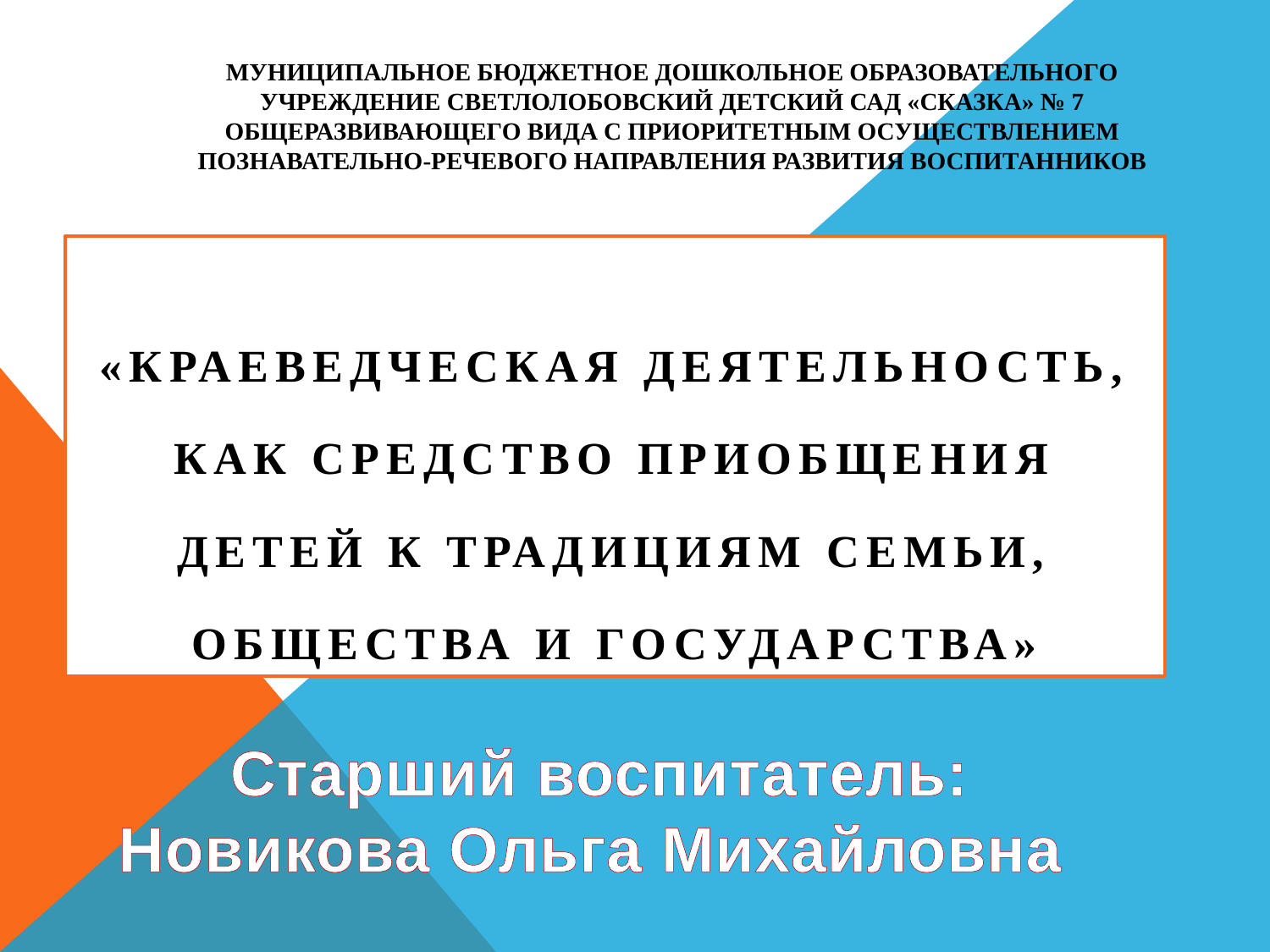

# Муниципальное бюджетное дошкольное образовательного учреждение Светлолобовский детский сад «Сказка» № 7 общеразвивающего вида с приоритетным осуществлением познавательно-речевого направления развития воспитанников

«Краеведческая деятельность, как средство приобщения детей к традициям семьи, общества и государства»
Старший воспитатель:
Новикова Ольга Михайловна